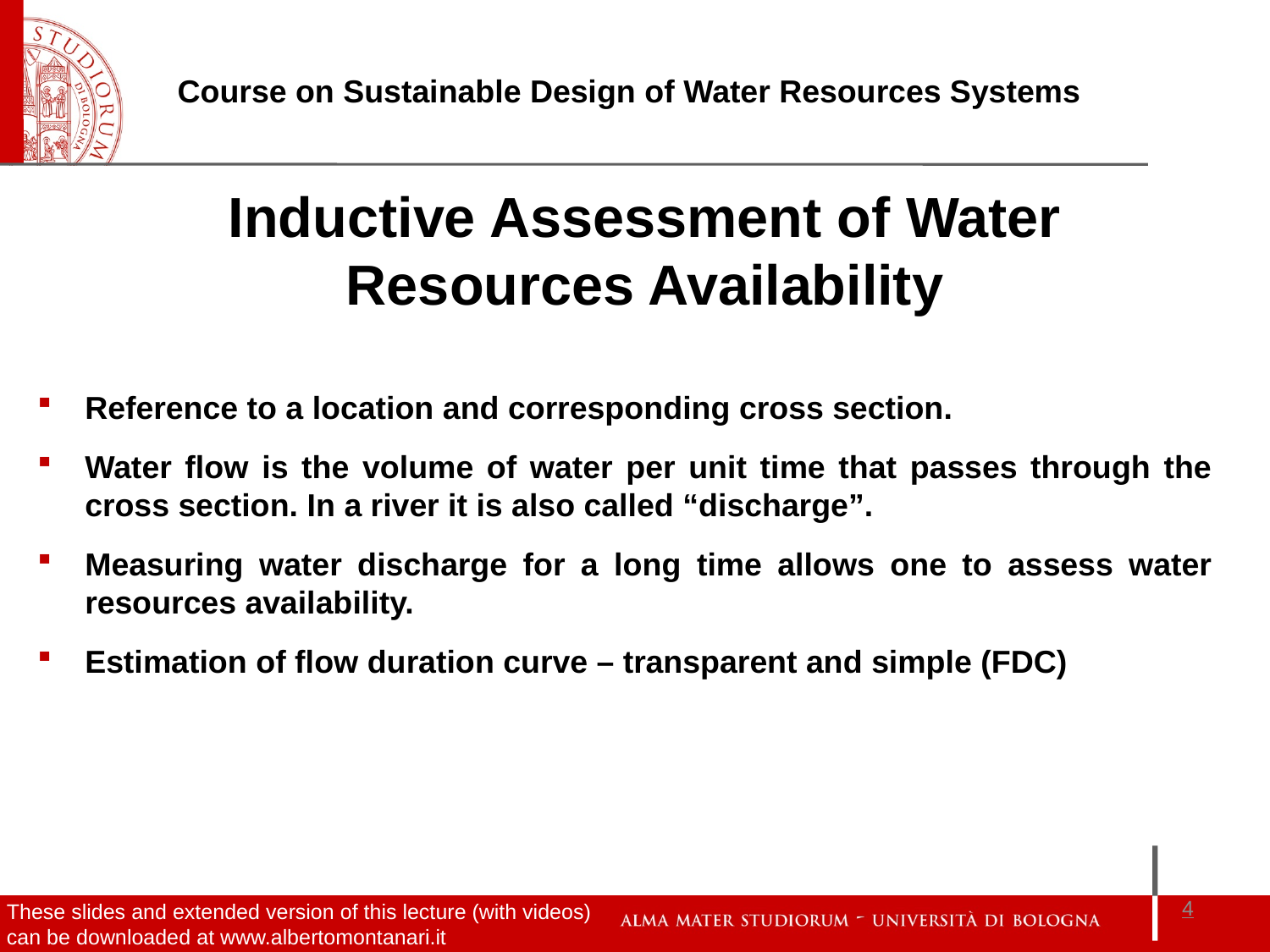

Inductive Assessment of Water Resources Availability
Reference to a location and corresponding cross section.
Water flow is the volume of water per unit time that passes through the cross section. In a river it is also called “discharge”.
Measuring water discharge for a long time allows one to assess water resources availability.
Estimation of flow duration curve – transparent and simple (FDC)
4